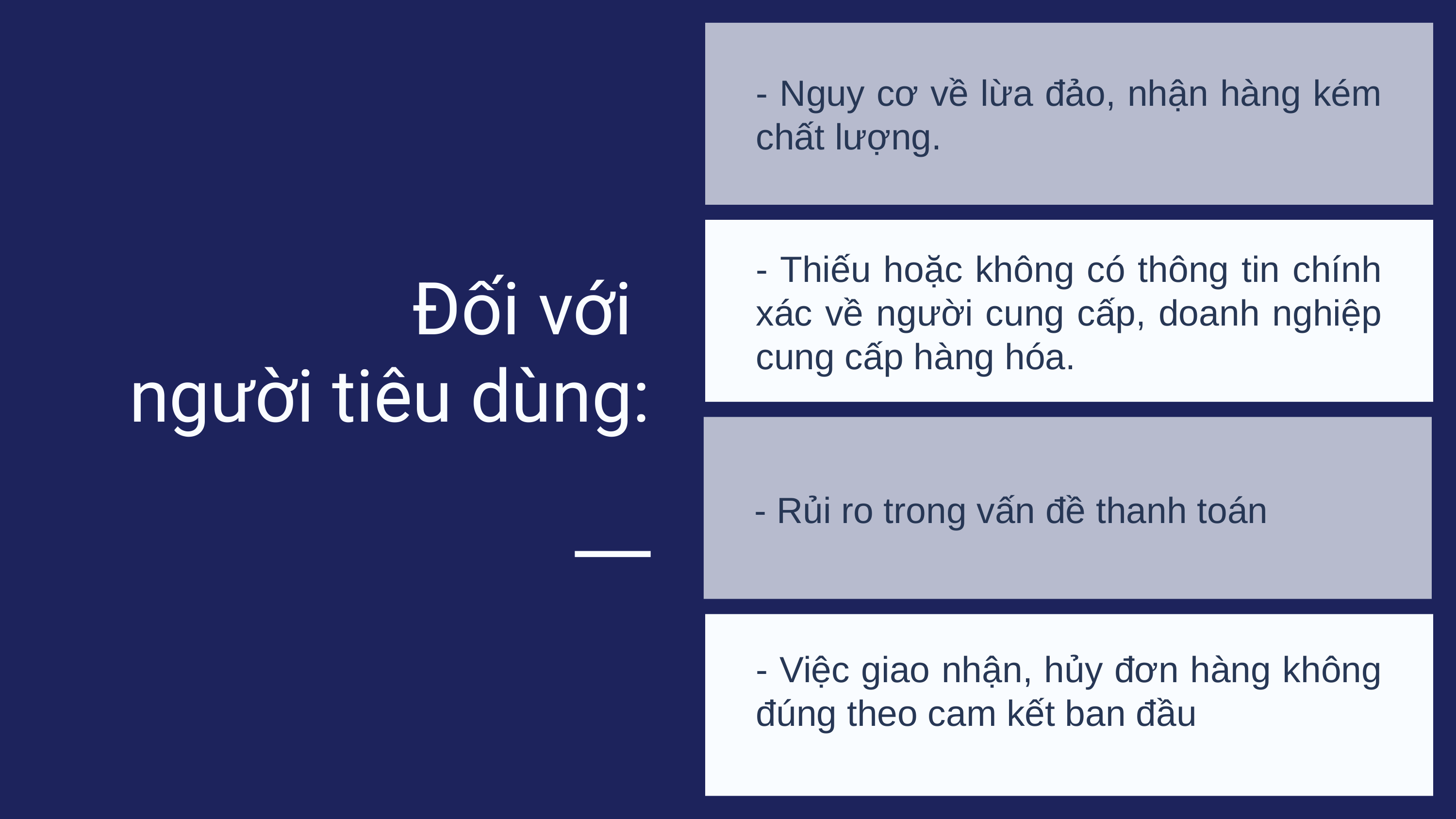

- Nguy cơ về lừa đảo, nhận hàng kém chất lượng.

- Thiếu hoặc không có thông tin chính xác về người cung cấp, doanh nghiệp cung cấp hàng hóa.
Đối với
người tiêu dùng:

- Rủi ro trong vấn đề thanh toán

- Việc giao nhận, hủy đơn hàng không đúng theo cam kết ban đầu